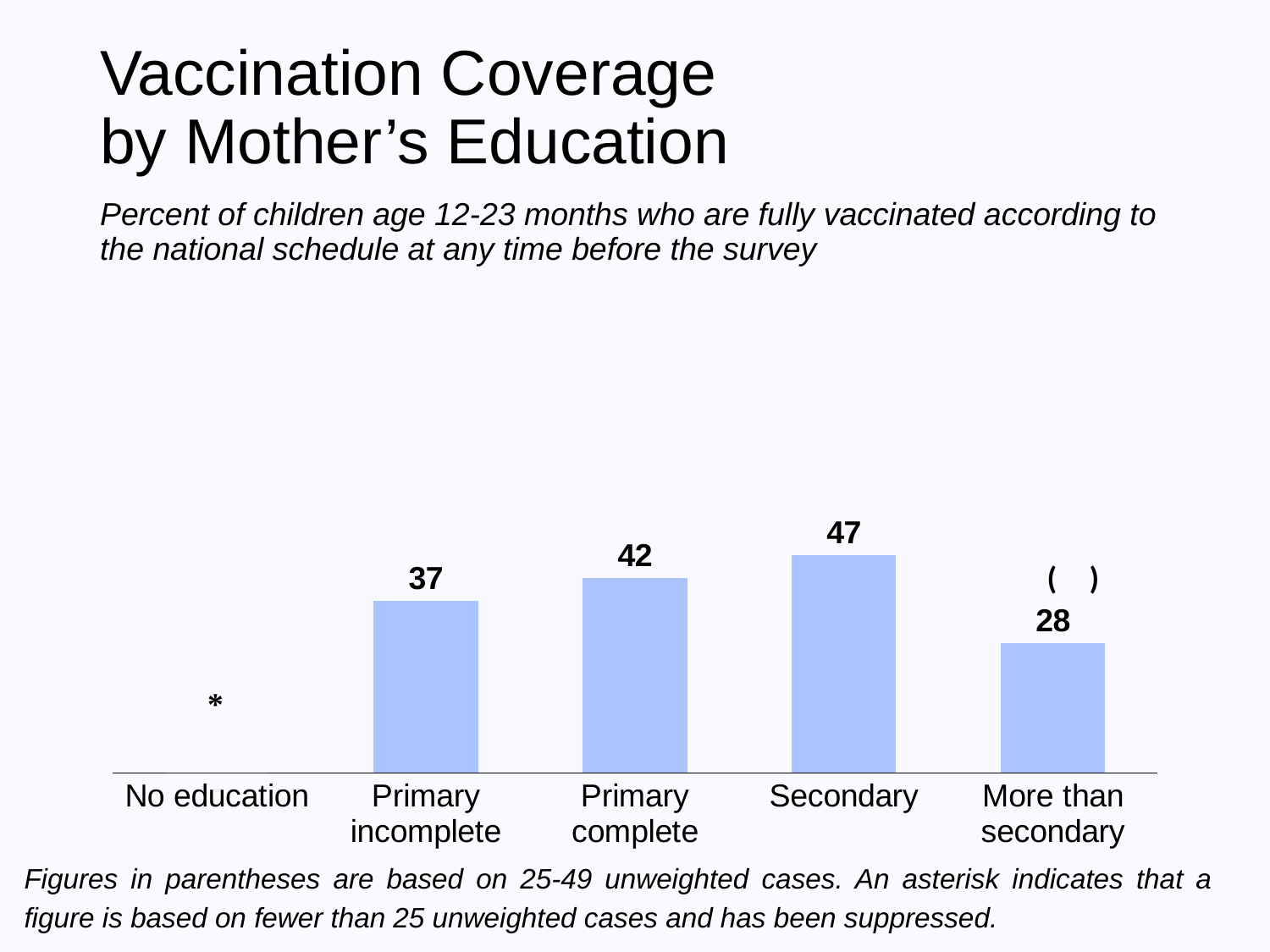

# Vaccination Coverage by Mother’s Education
Percent of children age 12-23 months who are fully vaccinated according to the national schedule at any time before the survey

### Chart

| Category | Column1 |
|---|---|
| No education | 0.0 |
| Primary incomplete | 37.0 |
| Primary complete | 42.0 |
| Secondary | 47.0 |
| More than secondary | 28.0 |
Figures in parentheses are based on 25-49 unweighted cases. An asterisk indicates that a figure is based on fewer than 25 unweighted cases and has been suppressed.